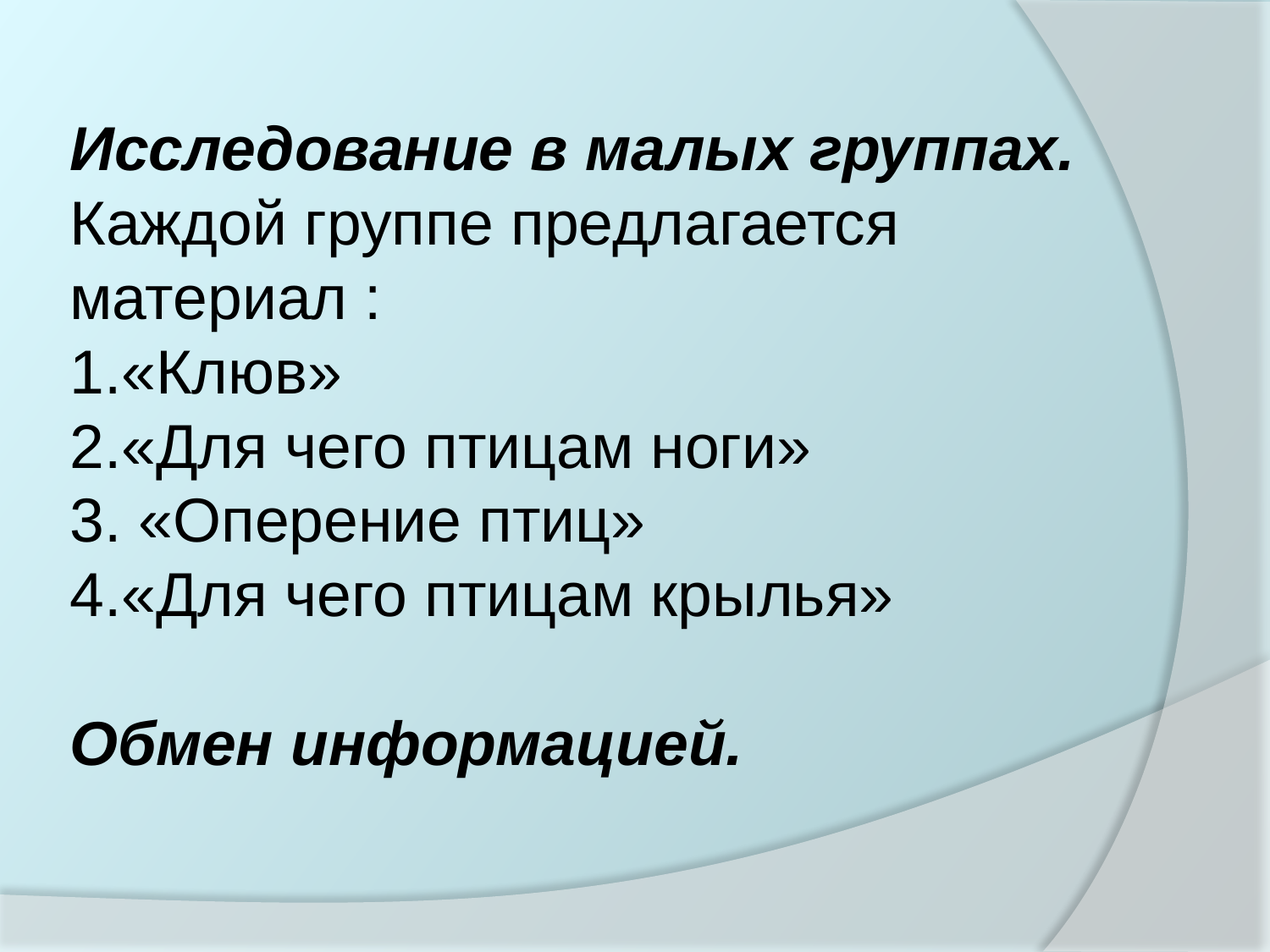

# Исследование в малых группах. Каждой группе предлагается материал : 1.«Клюв» 2.«Для чего птицам ноги» 3. «Оперение птиц» 4.«Для чего птицам крылья»   Обмен информацией.